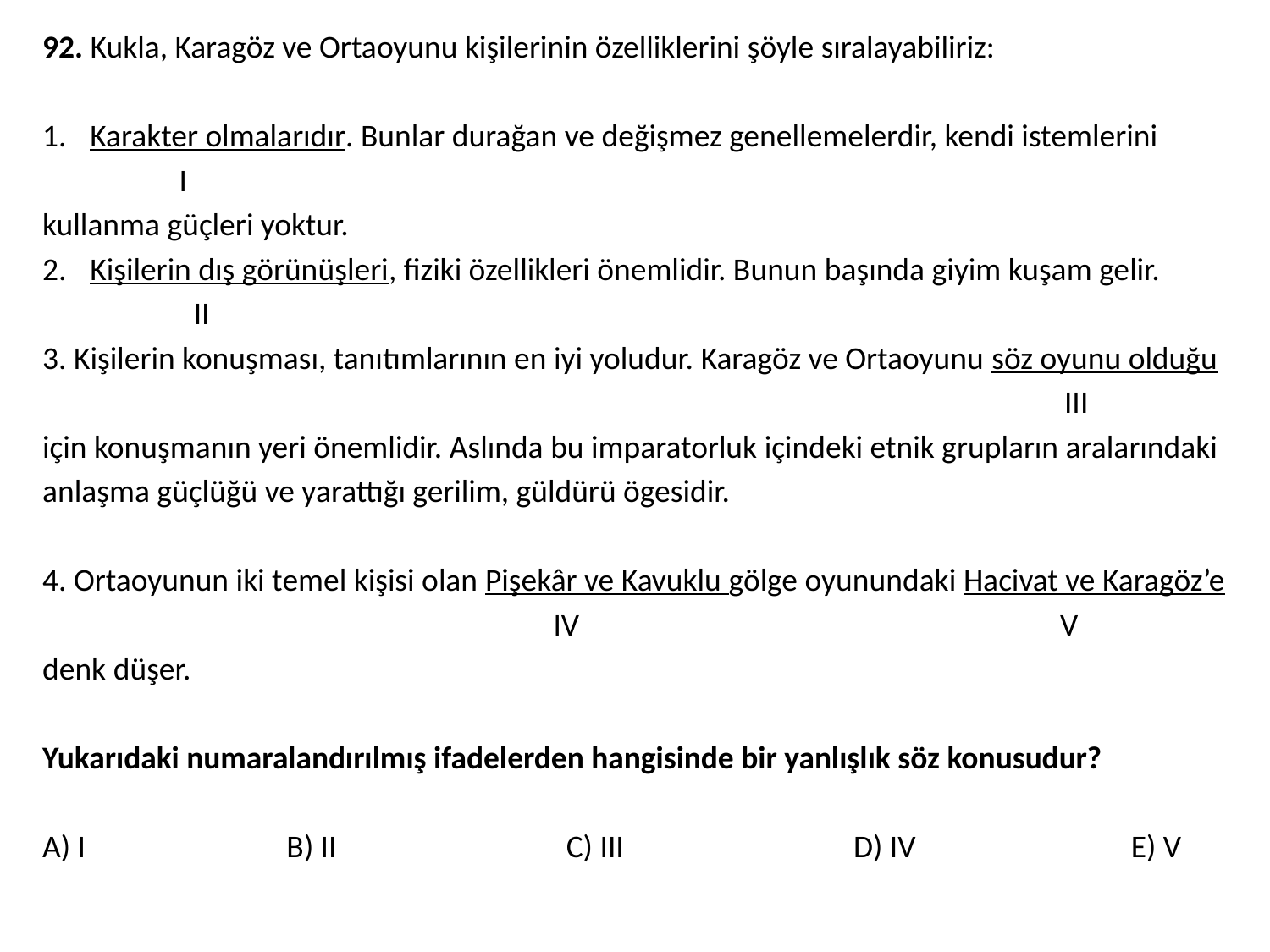

92. Kukla, Karagöz ve Ortaoyunu kişilerinin özelliklerini şöyle sıralayabiliriz:

Karakter olmalarıdır. Bunlar durağan ve değişmez genellemelerdir, kendi istemlerini
                   I
kullanma güçleri yoktur.
Kişilerin dış görünüşleri, fiziki özellikleri önemlidir. Bunun başında giyim kuşam gelir.
                     II
3. Kişilerin konuşması, tanıtımlarının en iyi yoludur. Karagöz ve Ortaoyunu söz oyunu olduğu
                                                                                                                                              III
için konuşmanın yeri önemlidir. Aslında bu imparatorluk içindeki etnik grupların aralarındaki
anlaşma güçlüğü ve yarattığı gerilim, güldürü ögesidir.

4. Ortaoyunun iki temel kişisi olan Pişekâr ve Kavuklu gölge oyunundaki Hacivat ve Karagöz’e
                                                                       IV                                                                   V
denk düşer.

Yukarıdaki numaralandırılmış ifadelerden hangisinde bir yanlışlık söz konusudur?

A) I                            B) II                                C) III                                D) IV                              E) V